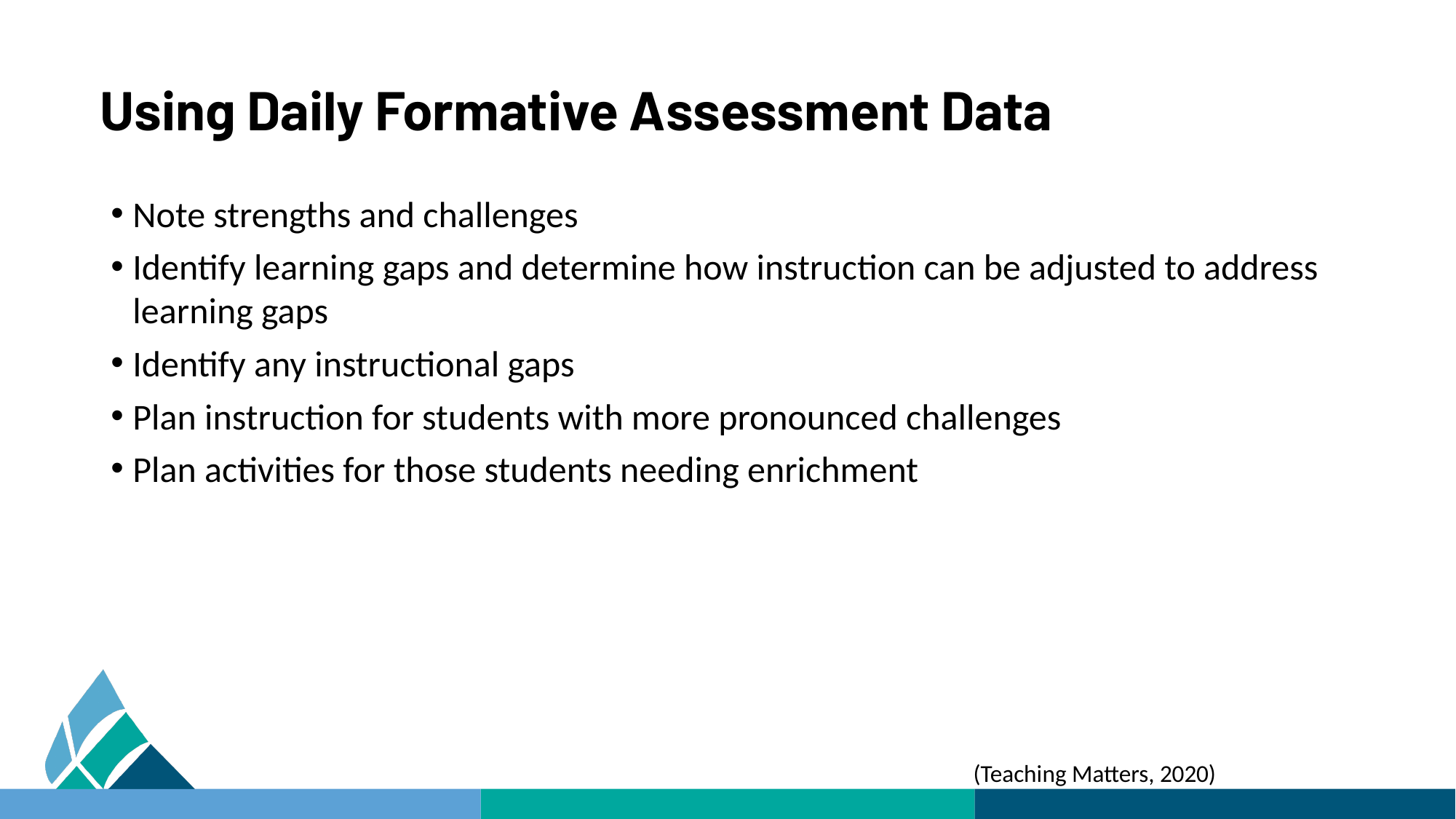

# Using Daily Formative Assessment Data
Note strengths and challenges
Identify learning gaps and determine how instruction can be adjusted to address learning gaps
Identify any instructional gaps
Plan instruction for students with more pronounced challenges
Plan activities for those students needing enrichment

(Teaching Matters, 2020)